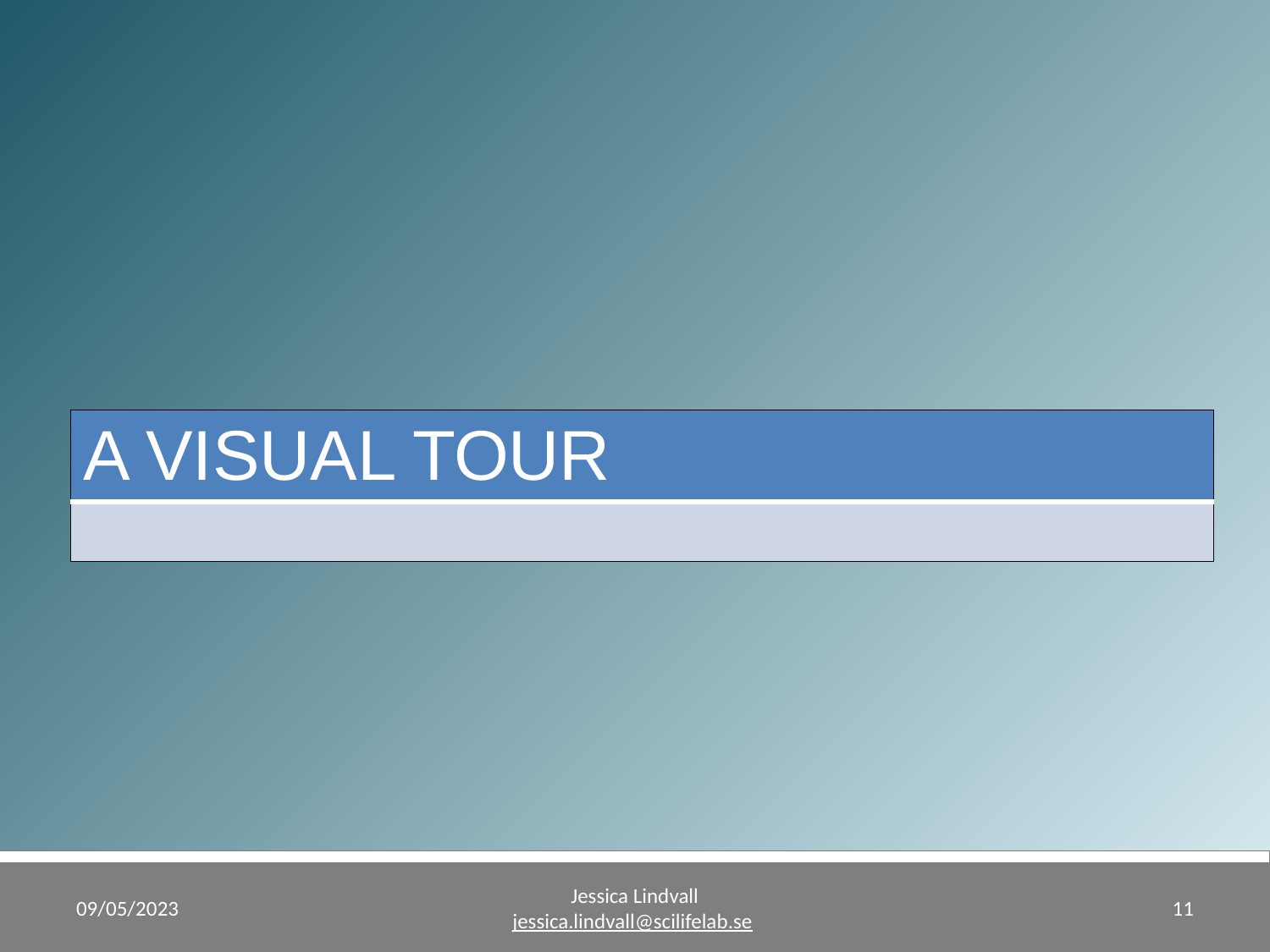

| A VISUAL TOUR |
| --- |
|  |

09/05/2023
Jessica Lindvall
jessica.lindvall@scilifelab.se
11